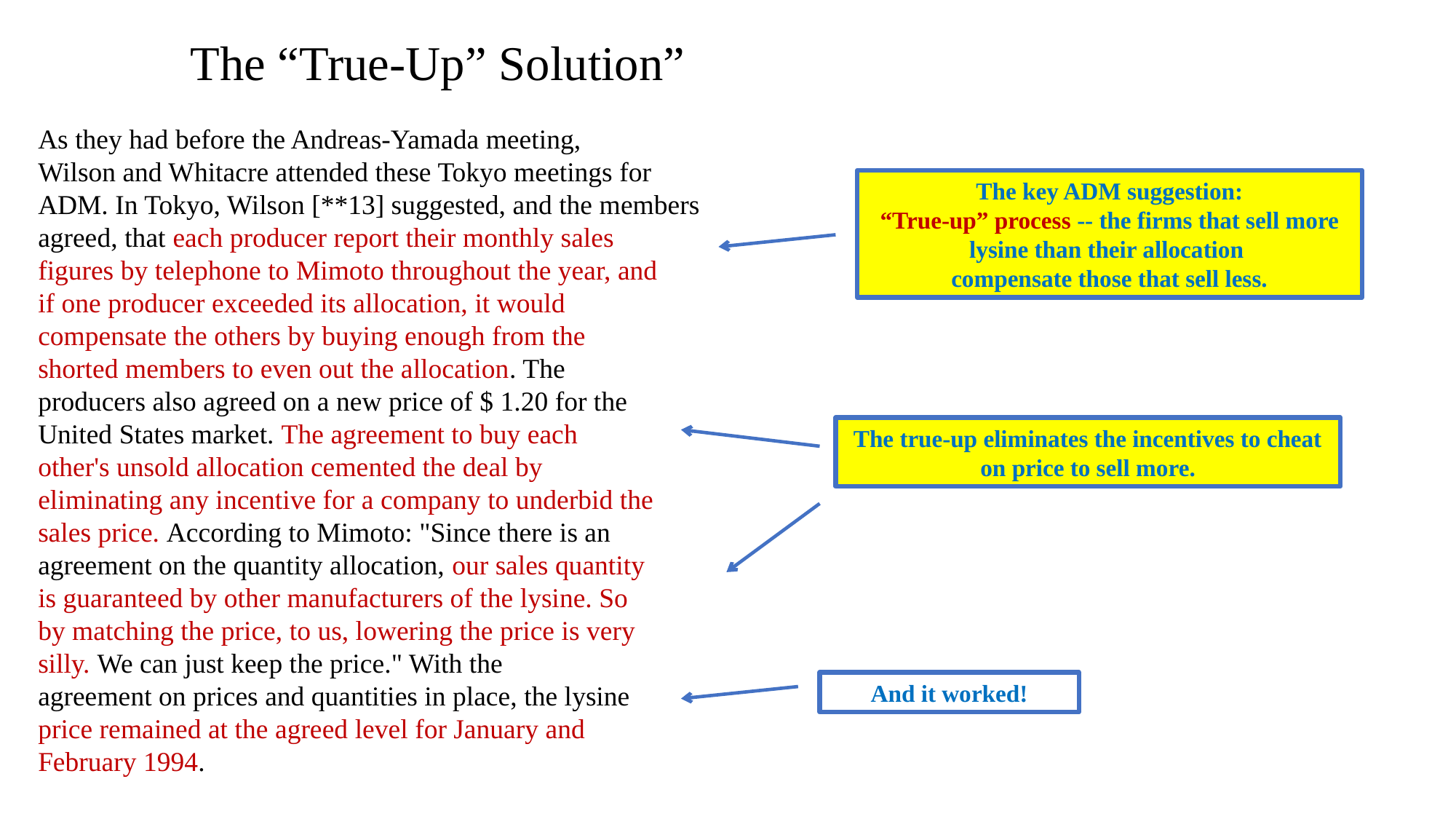

The “True-Up” Solution”
As they had before the Andreas-Yamada meeting,
Wilson and Whitacre attended these Tokyo meetings for
ADM. In Tokyo, Wilson [**13] suggested, and the members
agreed, that each producer report their monthly sales
figures by telephone to Mimoto throughout the year, and
if one producer exceeded its allocation, it would
compensate the others by buying enough from the
shorted members to even out the allocation. The
producers also agreed on a new price of $ 1.20 for the
United States market. The agreement to buy each
other's unsold allocation cemented the deal by
eliminating any incentive for a company to underbid the
sales price. According to Mimoto: "Since there is an
agreement on the quantity allocation, our sales quantity
is guaranteed by other manufacturers of the lysine. So
by matching the price, to us, lowering the price is very
silly. We can just keep the price." With the
agreement on prices and quantities in place, the lysine
price remained at the agreed level for January and
February 1994.
The key ADM suggestion:
“True-up” process -- the firms that sell more lysine than their allocation
compensate those that sell less.

The true-up eliminates the incentives to cheat on price to sell more.
And it worked!